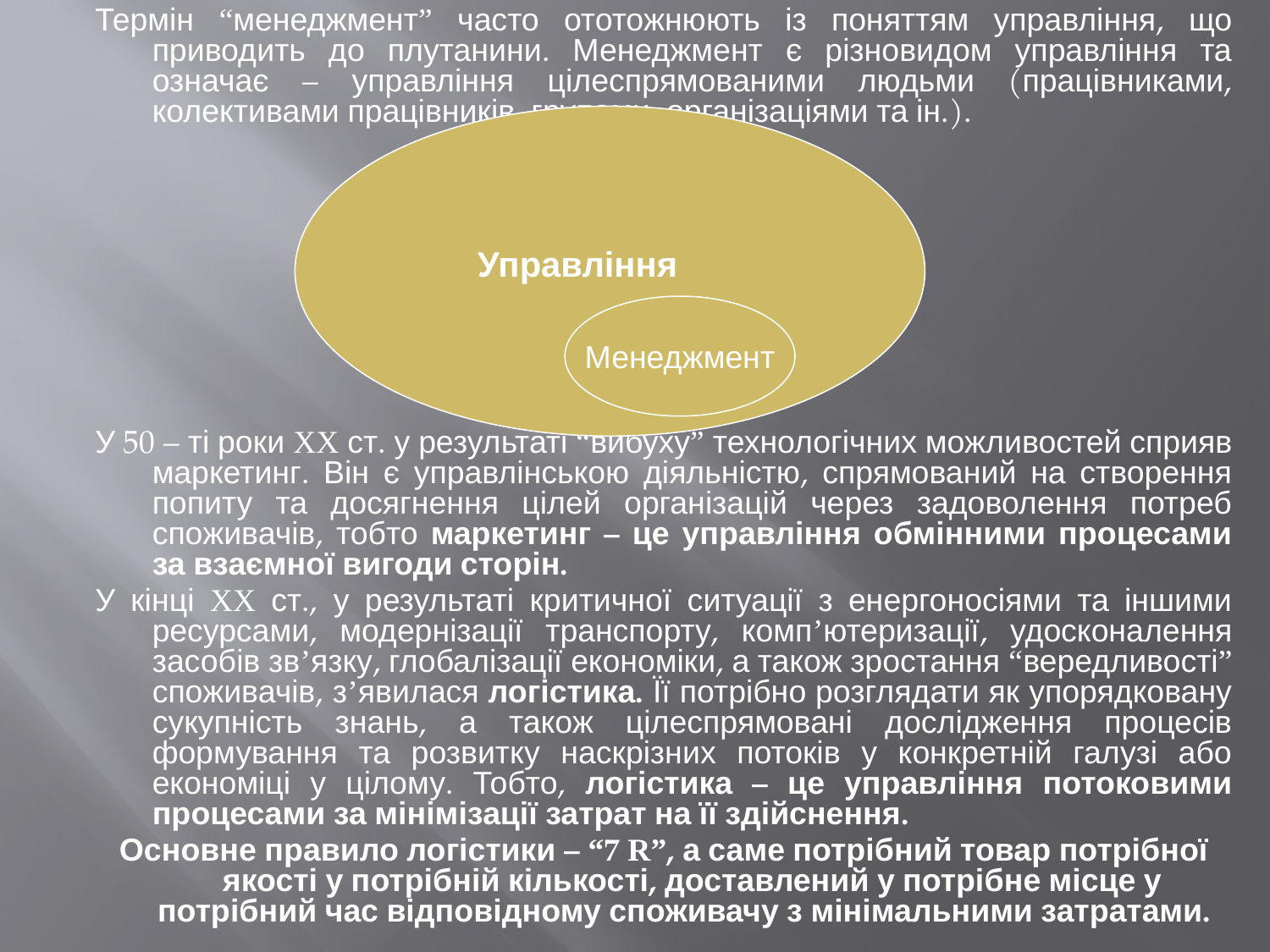

Термін “менеджмент” часто ототожнюють із поняттям управління, що приводить до плутанини. Менеджмент є різновидом управління та означає – управління цілеспрямованими людьми (працівниками, колективами працівників, групами, організаціями та ін.).

У 50 – ті роки XX ст. у результаті “вибуху” технологічних можливостей сприяв маркетинг. Він є управлінською діяльністю, спрямований на створення попиту та досягнення цілей організацій через задоволення потреб споживачів, тобто маркетинг – це управління обмінними процесами за взаємної вигоди сторін.
У кінці XX ст., у результаті критичної ситуації з енергоносіями та іншими ресурсами, модернізації транспорту, комп’ютеризації, удосконалення засобів зв’язку, глобалізації економіки, а також зростання “вередливості” споживачів, з’явилася логістика. Її потрібно розглядати як упорядковану сукупність знань, а також цілеспрямовані дослідження процесів формування та розвитку наскрізних потоків у конкретній галузі або економіці у цілому. Тобто, логістика – це управління потоковими процесами за мінімізації затрат на її здійснення.
Основне правило логістики – “7 R”, а саме потрібний товар потрібної якості у потрібній кількості, доставлений у потрібне місце у потрібний час відповідному споживачу з мінімальними затратами.

#

Управління
Менеджмент